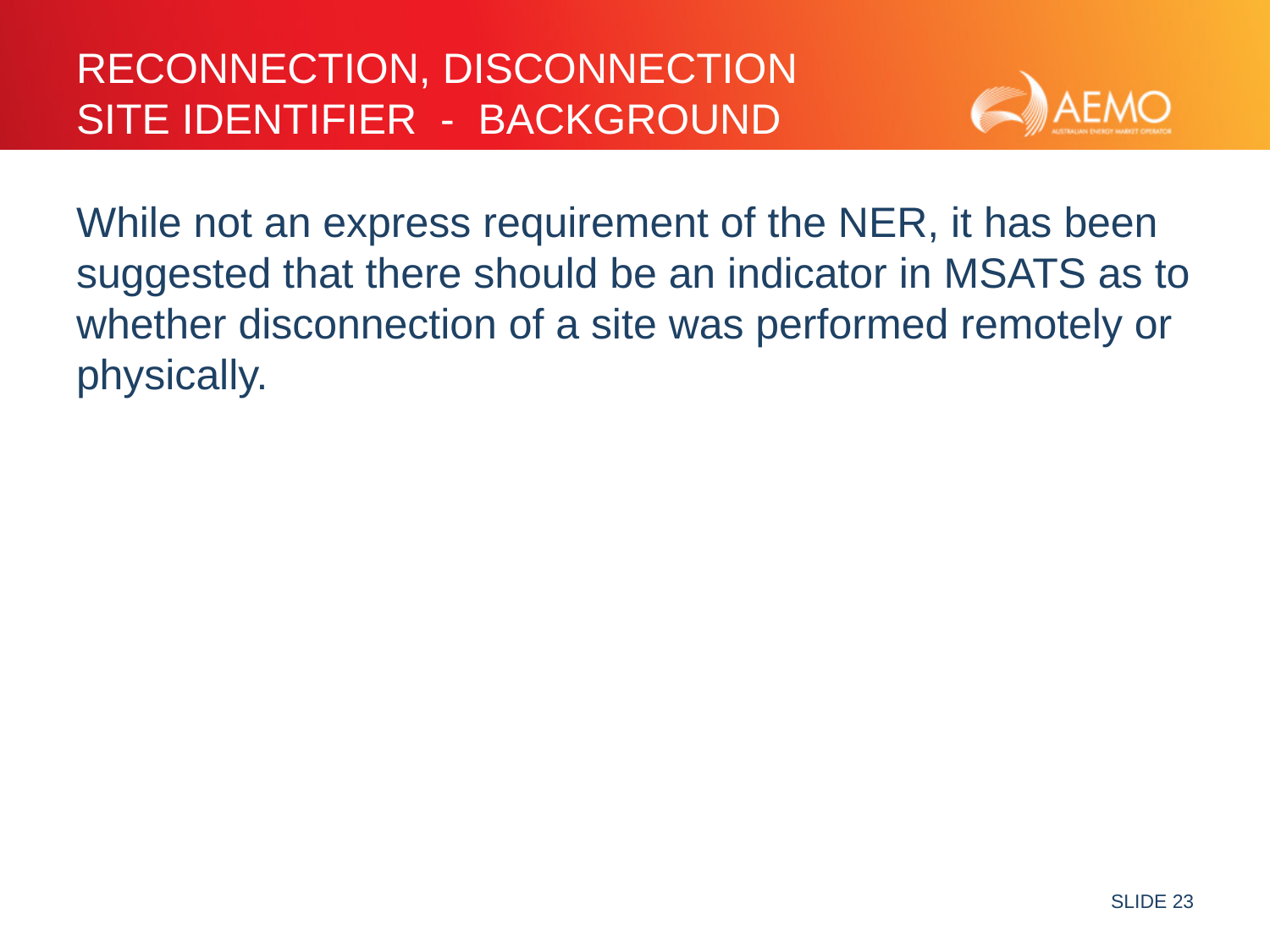

# Reconnection, disconnection site identifier  -  Background
While not an express requirement of the NER, it has been suggested that there should be an indicator in MSATS as to whether disconnection of a site was performed remotely or physically.